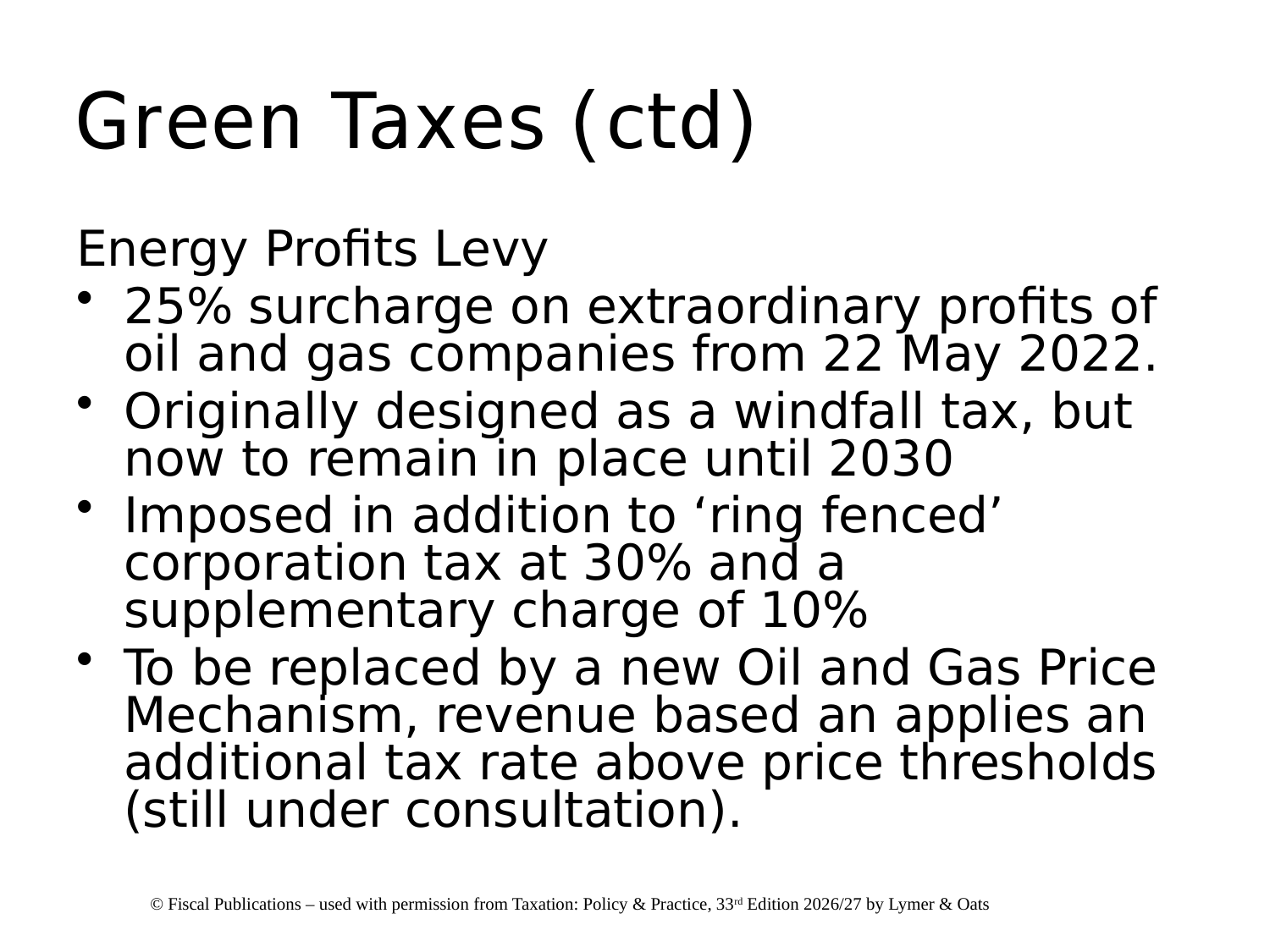

# Green Taxes (ctd)
Energy Profits Levy
25% surcharge on extraordinary profits of oil and gas companies from 22 May 2022.
Originally designed as a windfall tax, but now to remain in place until 2030
Imposed in addition to ‘ring fenced’ corporation tax at 30% and a supplementary charge of 10%
To be replaced by a new Oil and Gas Price Mechanism, revenue based an applies an additional tax rate above price thresholds (still under consultation).